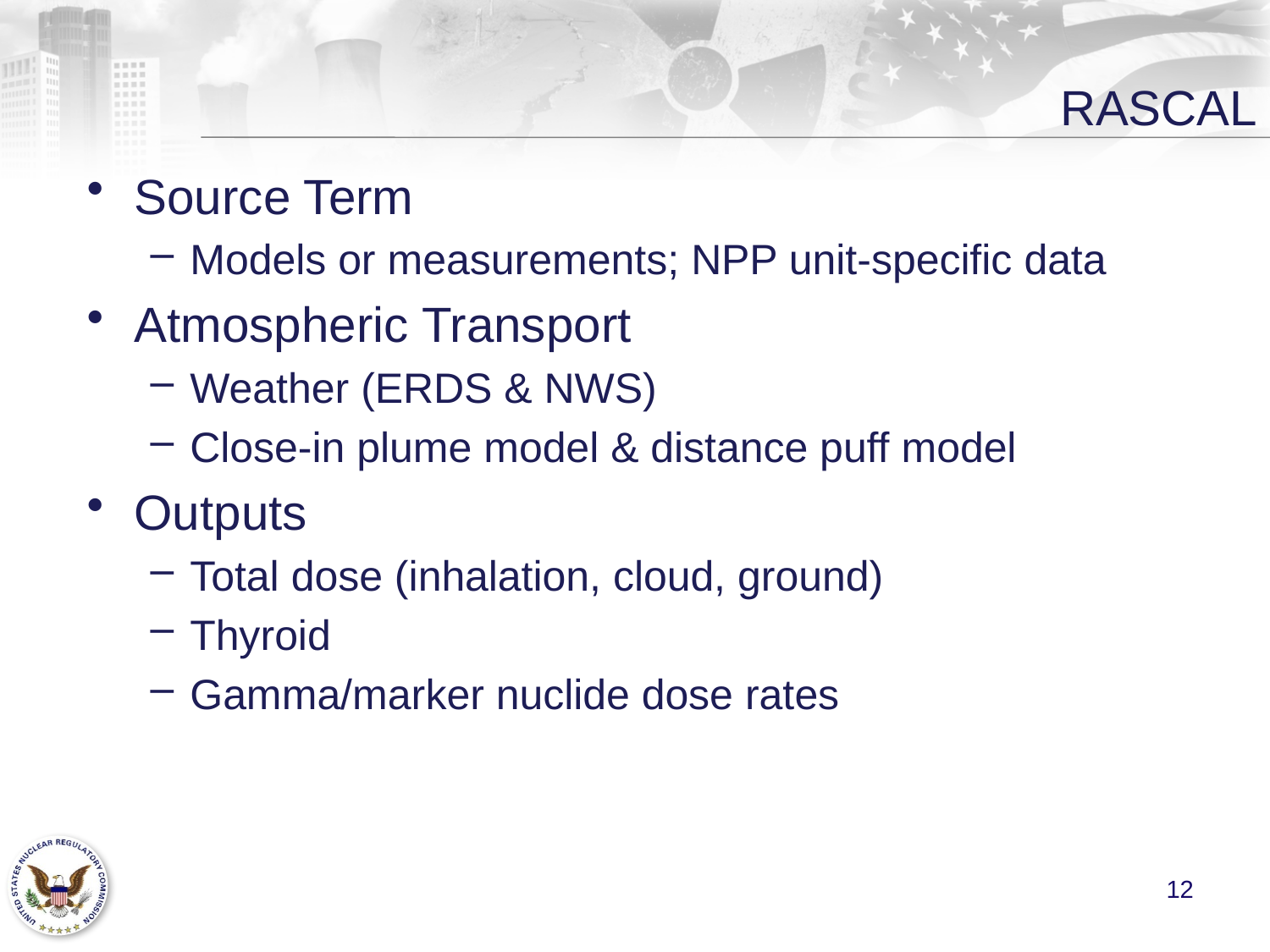

# RASCAL
Source Term
Models or measurements; NPP unit-specific data
Atmospheric Transport
Weather (ERDS & NWS)
Close-in plume model & distance puff model
Outputs
Total dose (inhalation, cloud, ground)
Thyroid
Gamma/marker nuclide dose rates
12